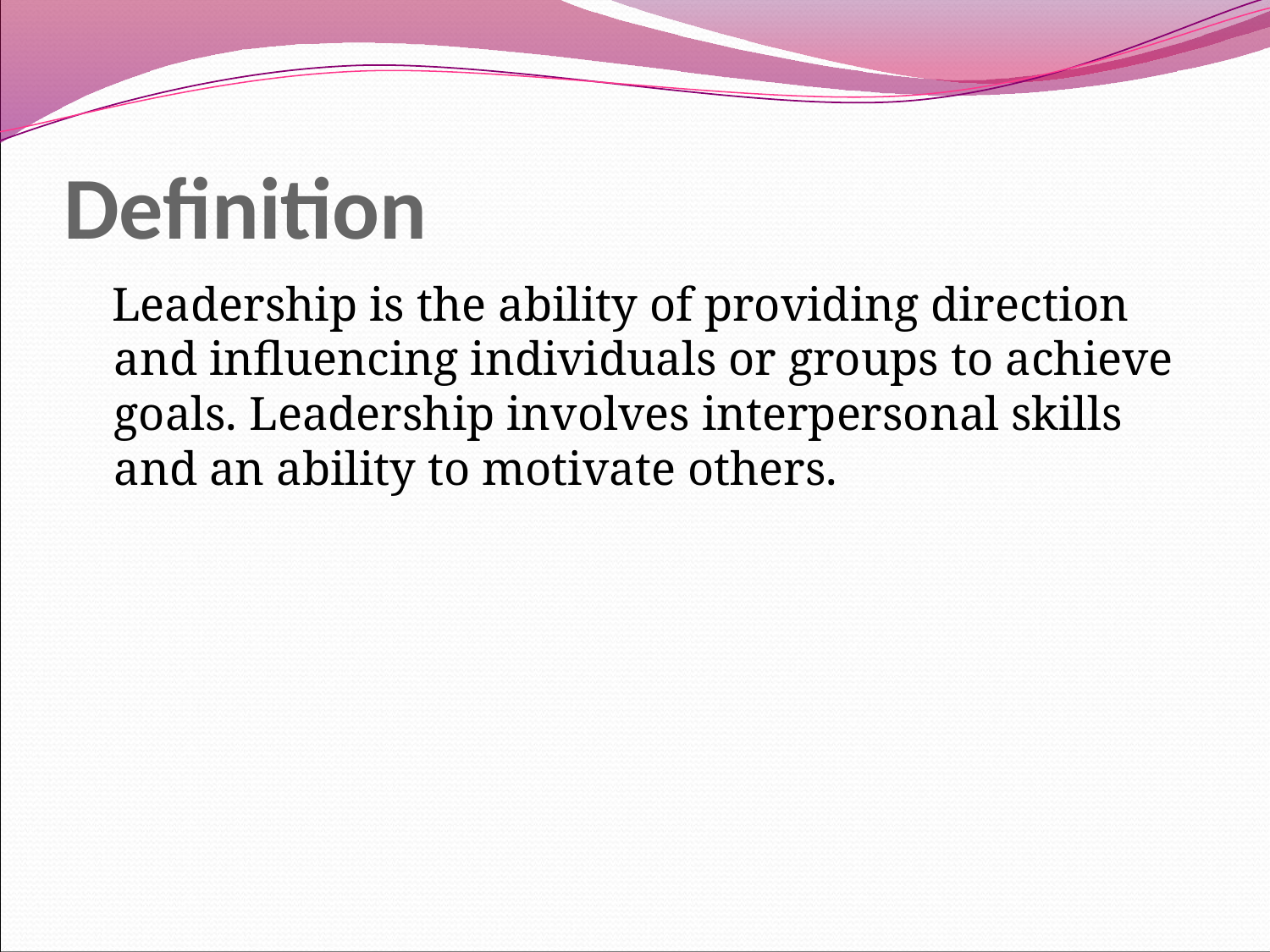

# Definition
   Leadership is the ability of providing direction and influencing individuals or groups to achieve goals. Leadership involves interpersonal skills and an ability to motivate others.